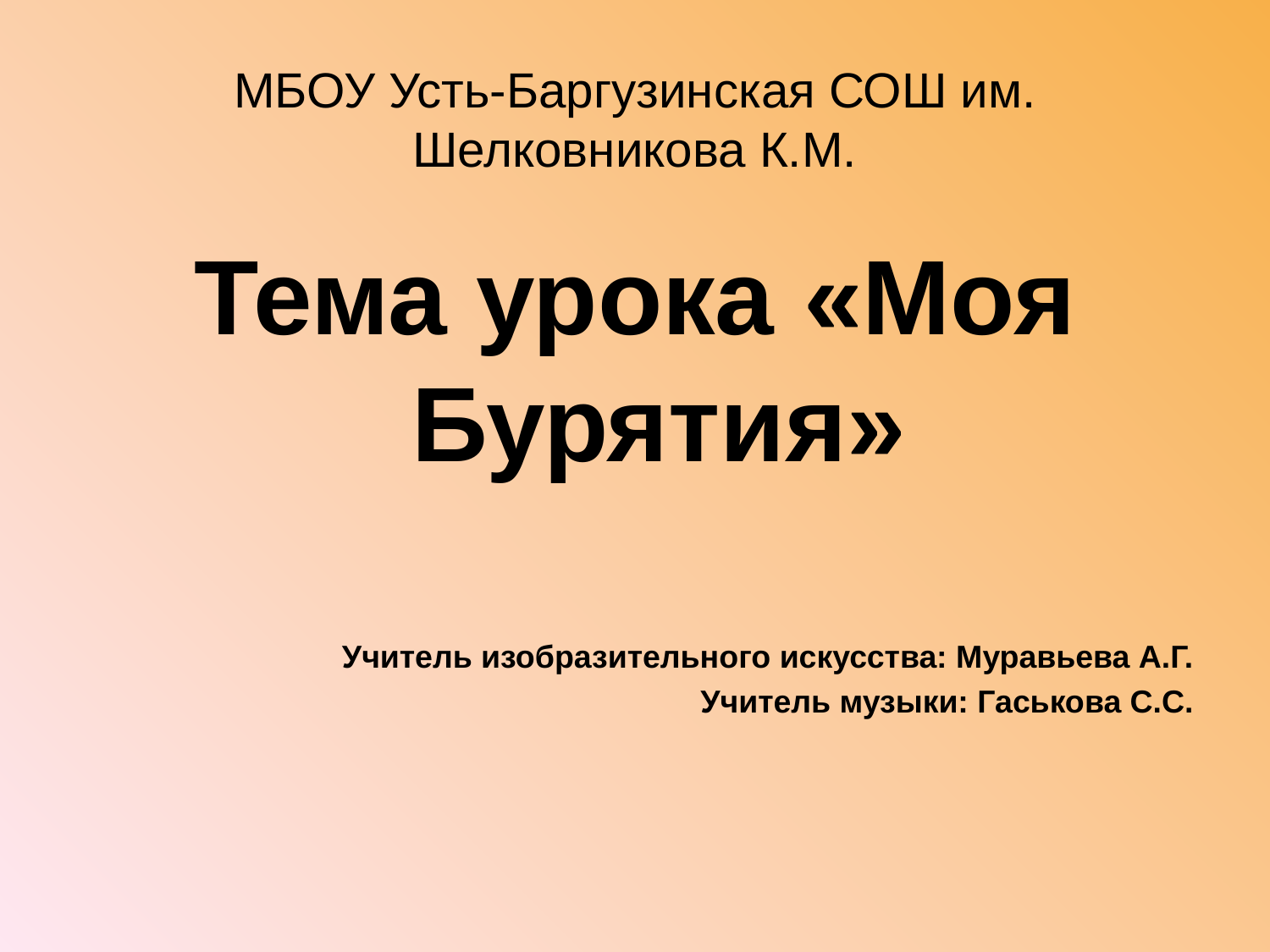

# МБОУ Усть-Баргузинская СОШ им. Шелковникова К.М.
Тема урока «Моя Бурятия»

Учитель изобразительного искусства: Муравьева А.Г.
Учитель музыки: Гаськова С.С.